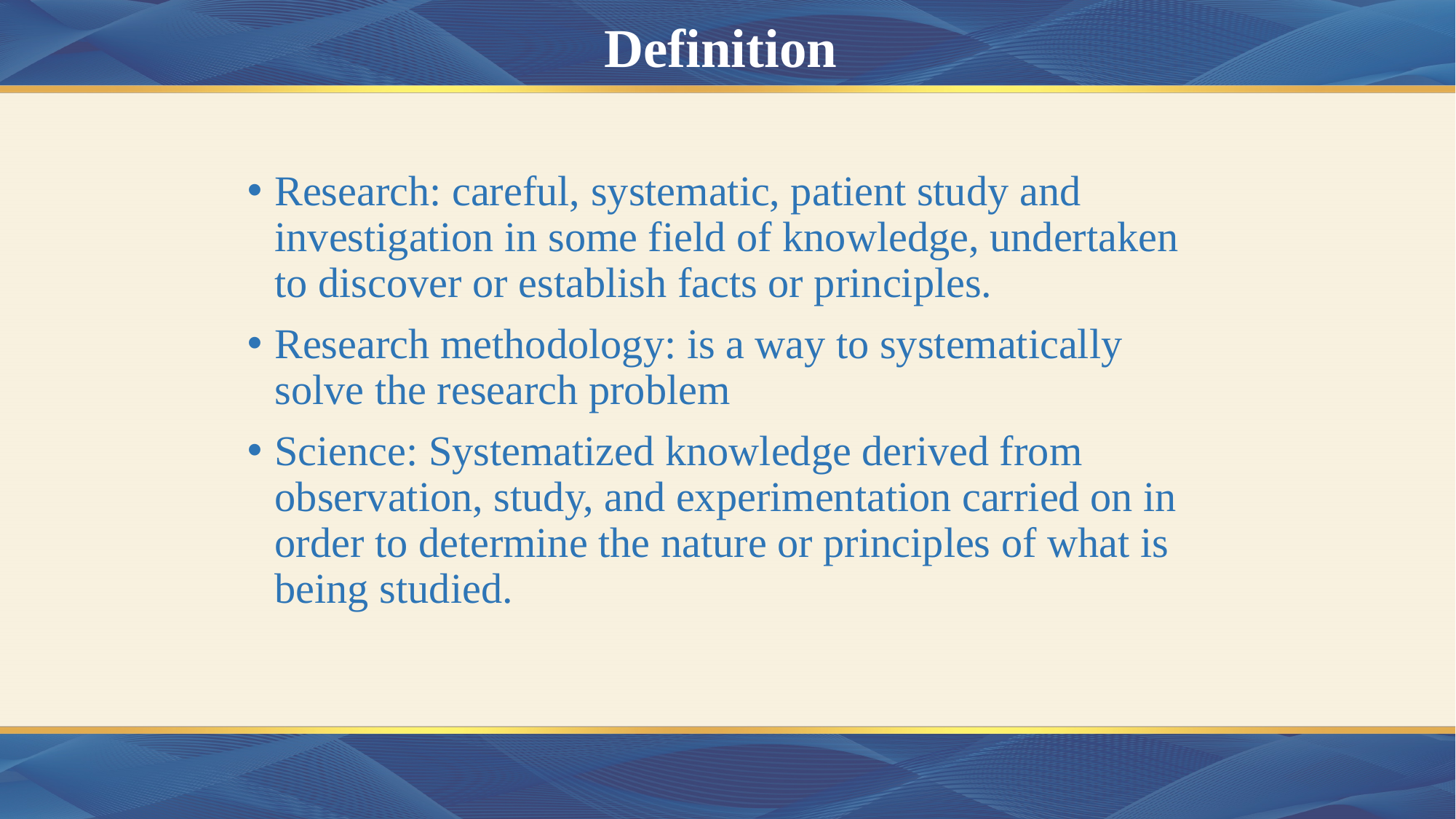

# Definition
Research: careful, systematic, patient study and investigation in some field of knowledge, undertaken to discover or establish facts or principles.
Research methodology: is a way to systematically solve the research problem
Science: Systematized knowledge derived from observation, study, and experimentation carried on in order to determine the nature or principles of what is being studied.